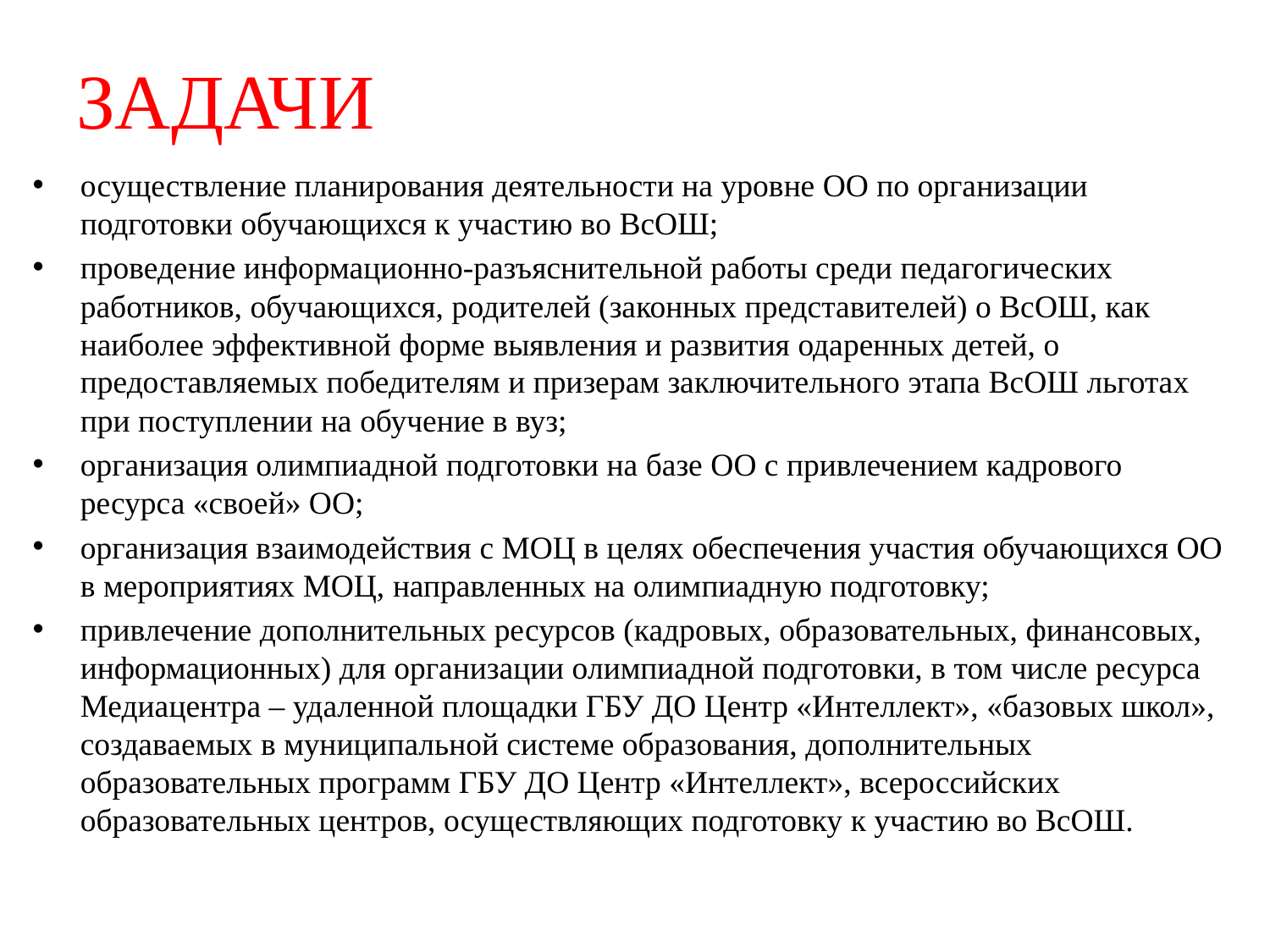

# ЗАДАЧИ
осуществление планирования деятельности на уровне ОО по организации подготовки обучающихся к участию во ВсОШ;
проведение информационно-разъяснительной работы среди педагогических работников, обучающихся, родителей (законных представителей) о ВсОШ, как наиболее эффективной форме выявления и развития одаренных детей, о предоставляемых победителям и призерам заключительного этапа ВсОШ льготах при поступлении на обучение в вуз;
организация олимпиадной подготовки на базе ОО с привлечением кадрового ресурса «своей» ОО;
организация взаимодействия с МОЦ в целях обеспечения участия обучающихся ОО в мероприятиях МОЦ, направленных на олимпиадную подготовку;
привлечение дополнительных ресурсов (кадровых, образовательных, финансовых, информационных) для организации олимпиадной подготовки, в том числе ресурса Медиацентра – удаленной площадки ГБУ ДО Центр «Интеллект», «базовых школ», создаваемых в муниципальной системе образования, дополнительных образовательных программ ГБУ ДО Центр «Интеллект», всероссийских образовательных центров, осуществляющих подготовку к участию во ВсОШ.